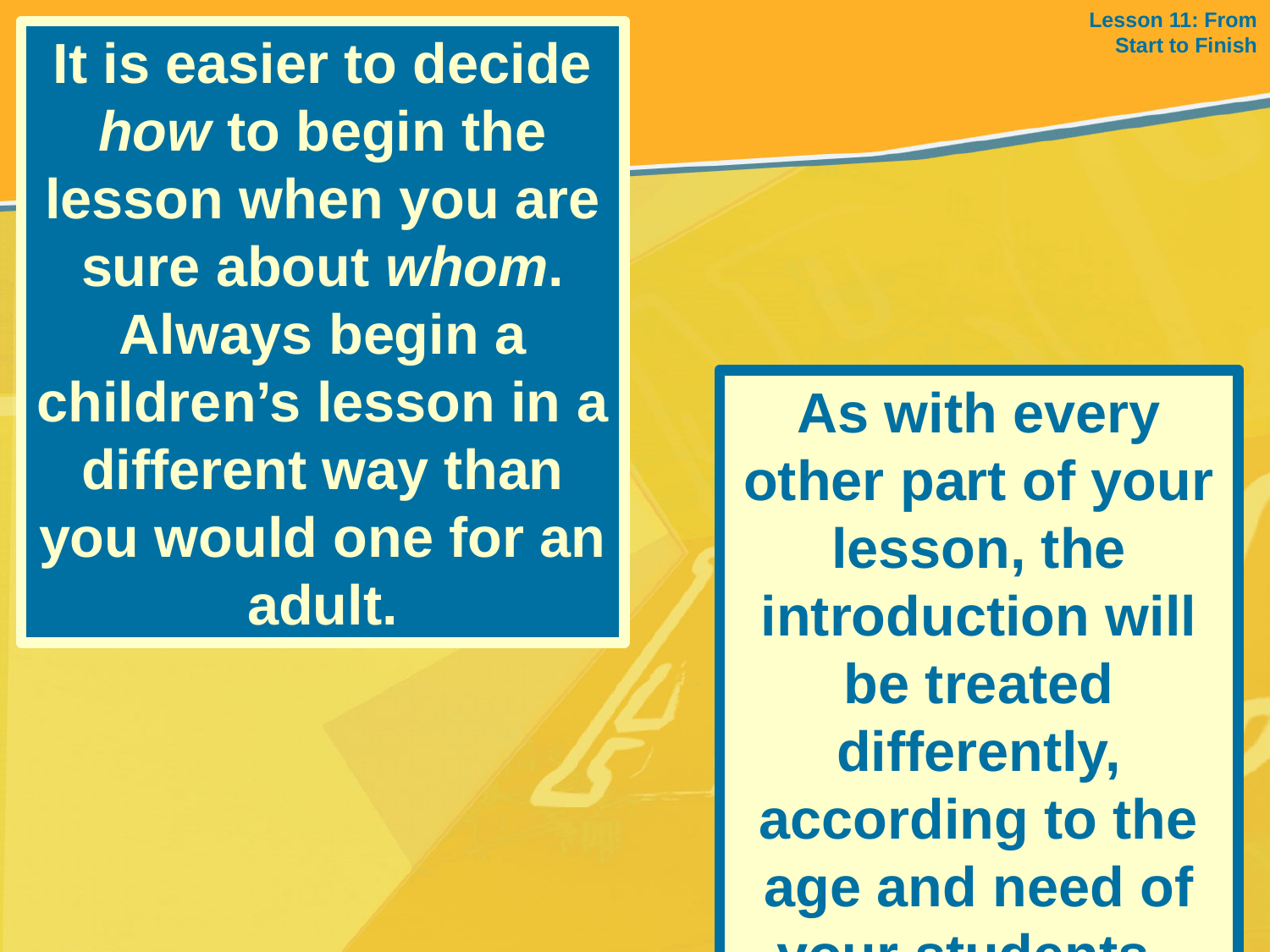

Lesson 11: From Start to Finish
It is easier to decide how to begin the lesson when you are sure about whom. Always begin a children’s lesson in a different way than you would one for an adult.
As with every other part of your lesson, the introduction will be treated differently, according to the age and need of your students.